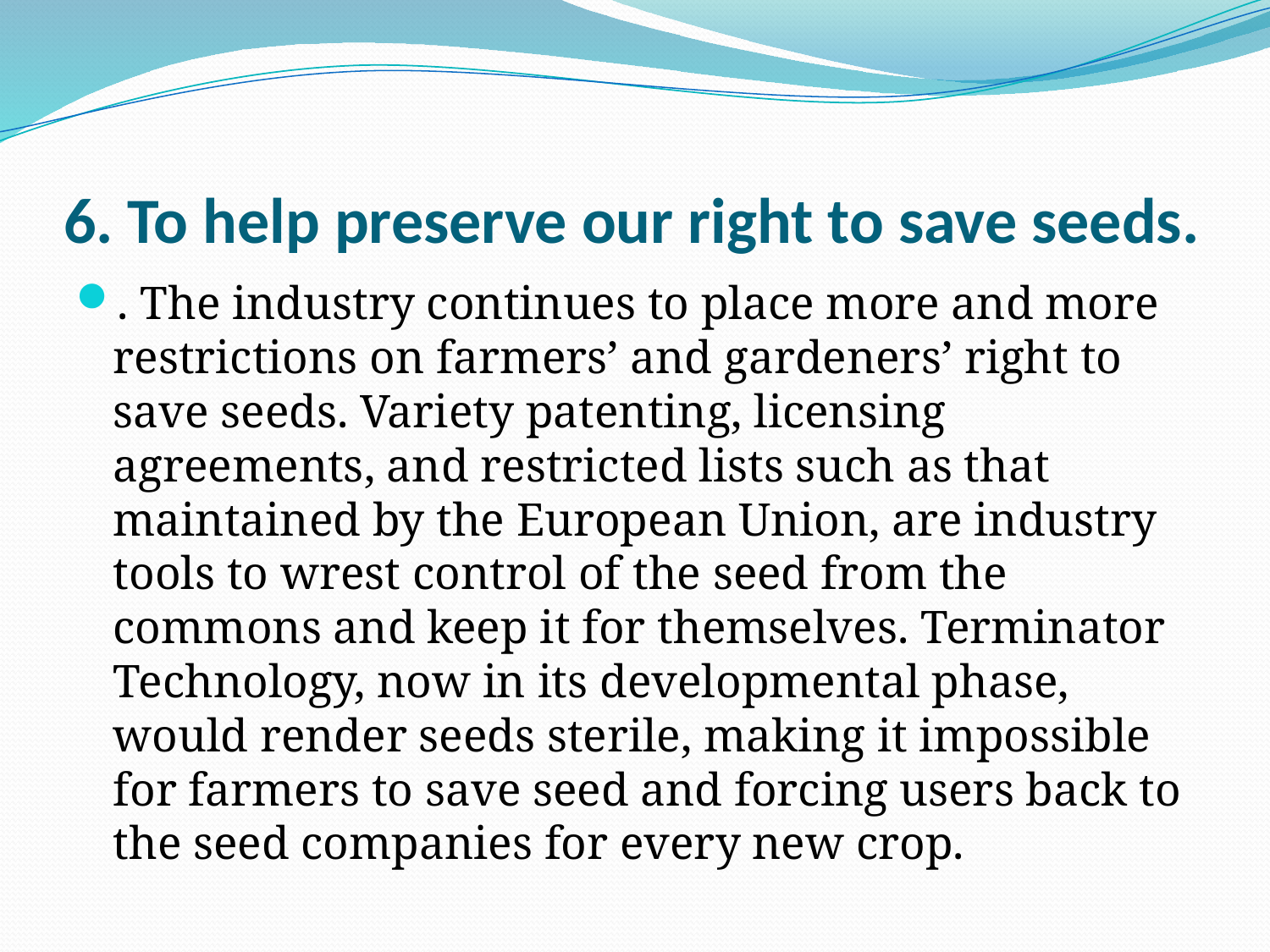

# 6. To help preserve our right to save seeds.
. The industry continues to place more and more restrictions on farmers’ and gardeners’ right to save seeds. Variety patenting, licensing agreements, and restricted lists such as that maintained by the European Union, are industry tools to wrest control of the seed from the commons and keep it for themselves. Terminator Technology, now in its developmental phase, would render seeds sterile, making it impossible for farmers to save seed and forcing users back to the seed companies for every new crop.